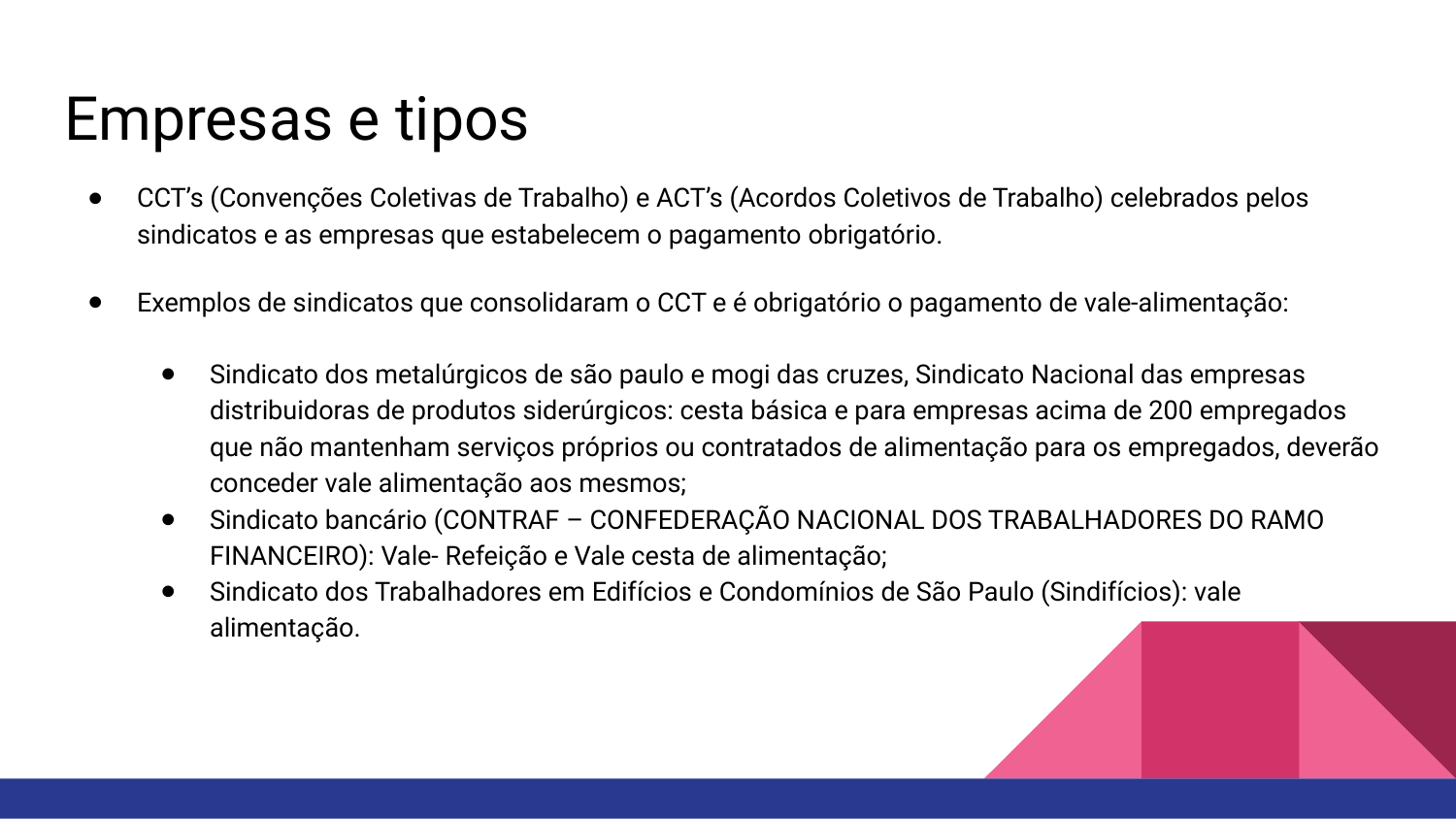

# Empresas e tipos
CCT’s (Convenções Coletivas de Trabalho) e ACT’s (Acordos Coletivos de Trabalho) celebrados pelos sindicatos e as empresas que estabelecem o pagamento obrigatório.
Exemplos de sindicatos que consolidaram o CCT e é obrigatório o pagamento de vale-alimentação:
Sindicato dos metalúrgicos de são paulo e mogi das cruzes, Sindicato Nacional das empresas distribuidoras de produtos siderúrgicos: cesta básica e para empresas acima de 200 empregados que não mantenham serviços próprios ou contratados de alimentação para os empregados, deverão conceder vale alimentação aos mesmos;
Sindicato bancário (CONTRAF – CONFEDERAÇÃO NACIONAL DOS TRABALHADORES DO RAMO FINANCEIRO): Vale- Refeição e Vale cesta de alimentação;
Sindicato dos Trabalhadores em Edifícios e Condomínios de São Paulo (Sindifícios): vale alimentação.